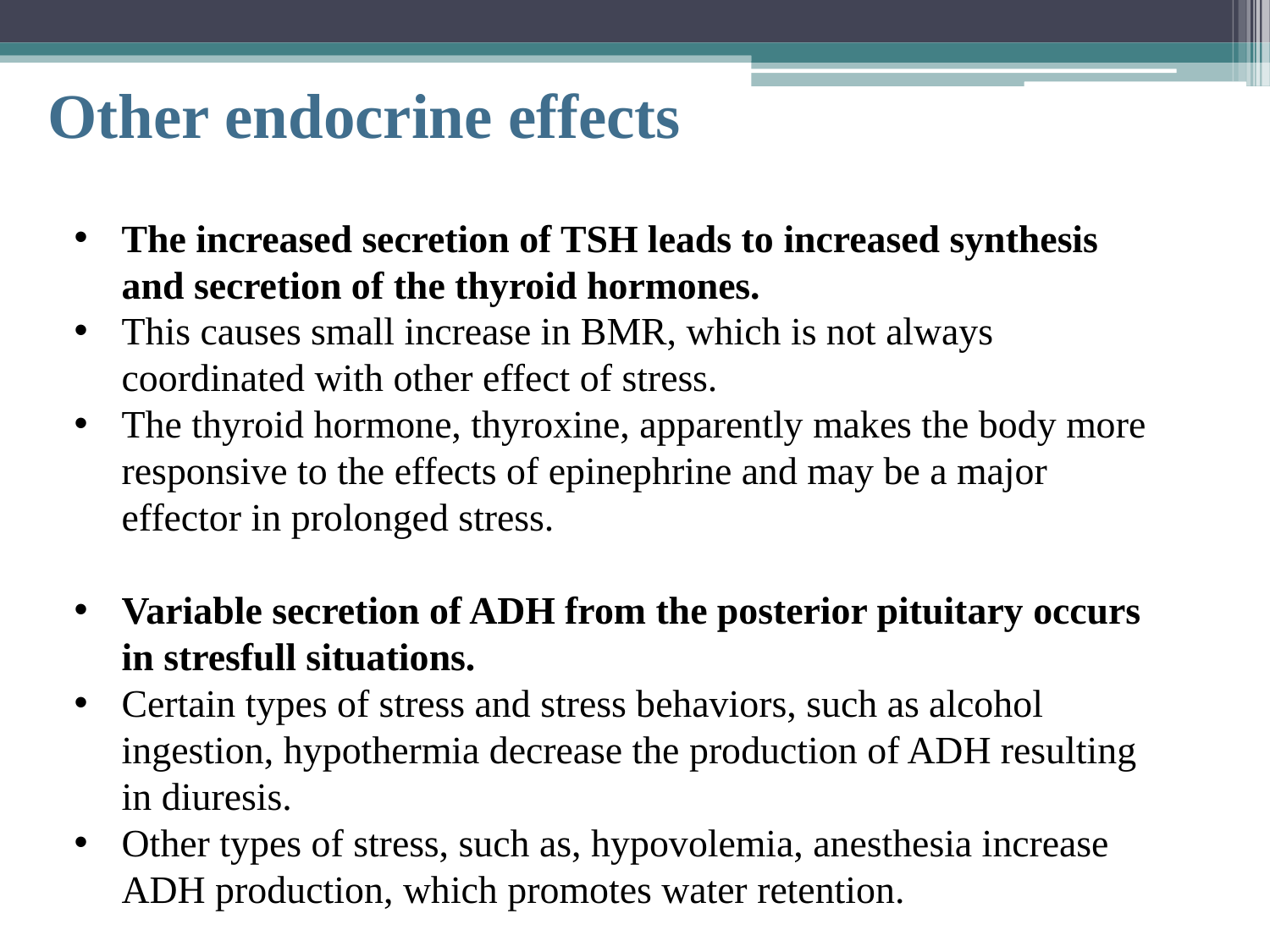

# Other endocrine effects
The increased secretion of TSH leads to increased synthesis and secretion of the thyroid hormones.
This causes small increase in BMR, which is not always coordinated with other effect of stress.
The thyroid hormone, thyroxine, apparently makes the body more responsive to the effects of epinephrine and may be a major effector in prolonged stress.

Variable secretion of ADH from the posterior pituitary occurs in stresfull situations.
Certain types of stress and stress behaviors, such as alcohol ingestion, hypothermia decrease the production of ADH resulting in diuresis.
Other types of stress, such as, hypovolemia, anesthesia increase ADH production, which promotes water retention.